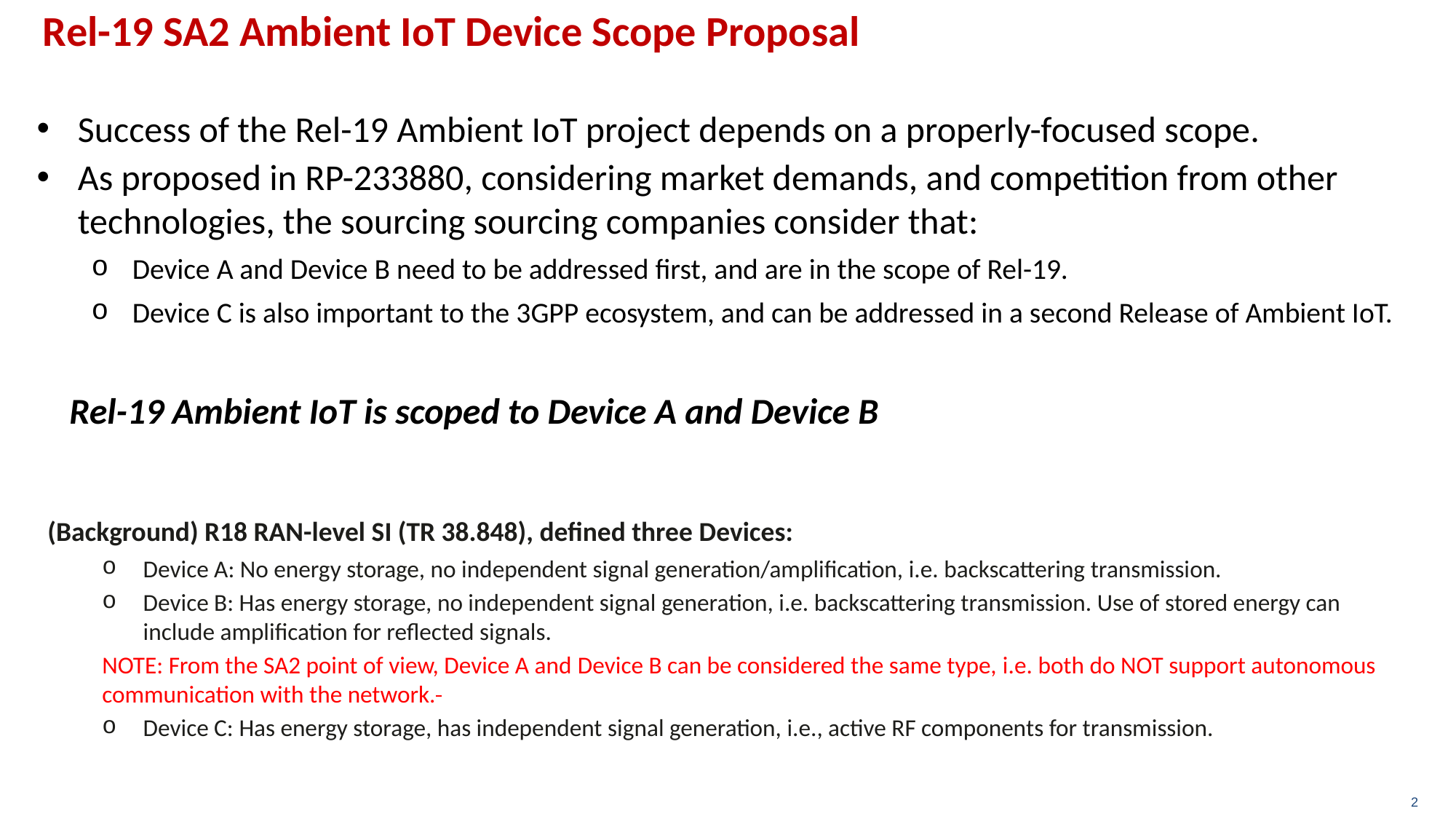

Rel-19 SA2 Ambient IoT Device Scope Proposal
Success of the Rel-19 Ambient IoT project depends on a properly-focused scope.
As proposed in RP-233880, considering market demands, and competition from other technologies, the sourcing sourcing companies consider that:
Device A and Device B need to be addressed first, and are in the scope of Rel-19.
Device C is also important to the 3GPP ecosystem, and can be addressed in a second Release of Ambient IoT.
Rel-19 Ambient IoT is scoped to Device A and Device B
(Background) R18 RAN-level SI (TR 38.848), defined three Devices:
Device A: No energy storage, no independent signal generation/amplification, i.e. backscattering transmission.
Device B: Has energy storage, no independent signal generation, i.e. backscattering transmission. Use of stored energy can include amplification for reflected signals.
NOTE: From the SA2 point of view, Device A and Device B can be considered the same type, i.e. both do NOT support autonomous communication with the network.
Device C: Has energy storage, has independent signal generation, i.e., active RF components for transmission.